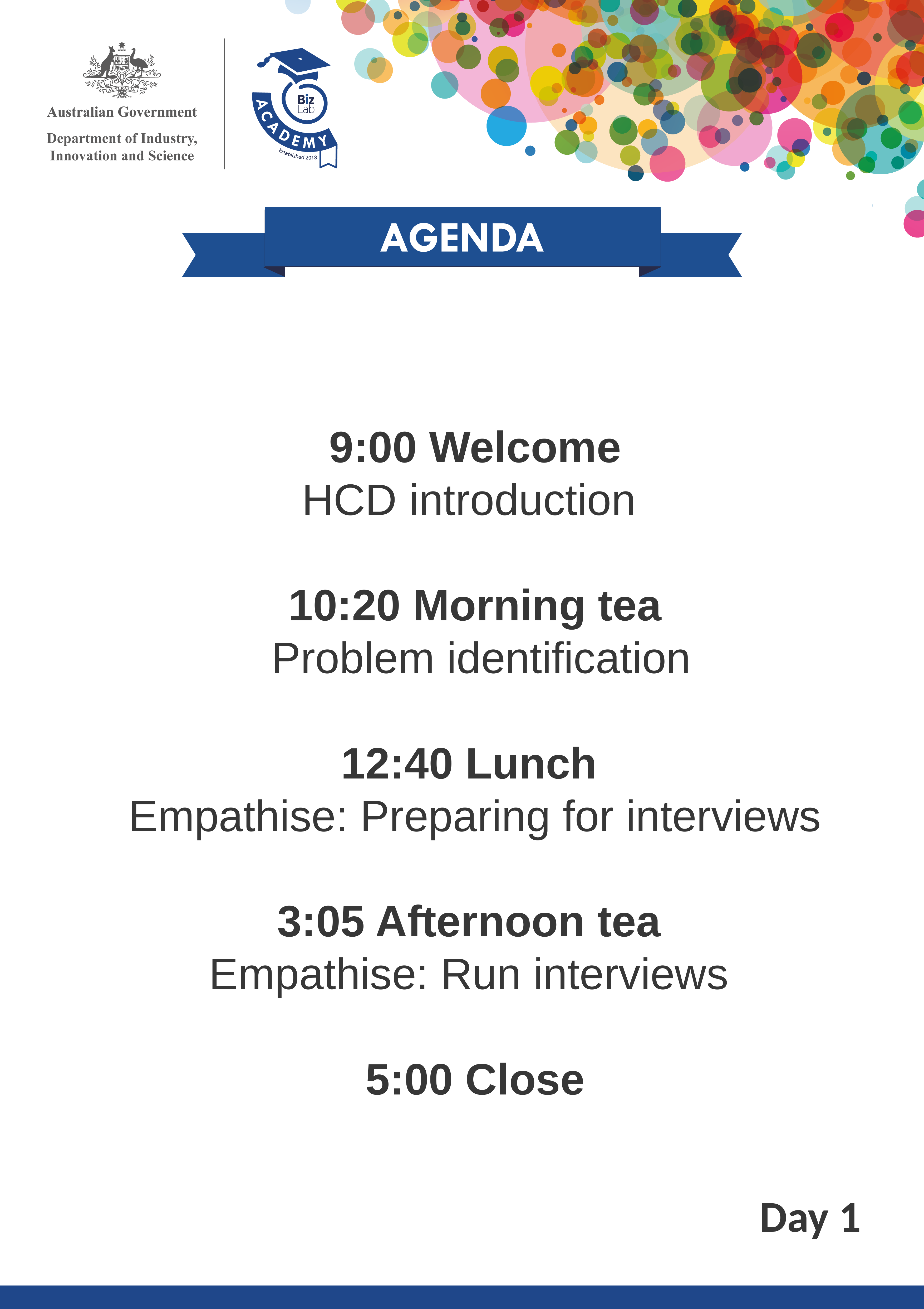

9:00 Welcome
HCD introduction

10:20 Morning tea
 Problem identification

12:40 Lunch
Empathise: Preparing for interviews

3:05 Afternoon tea
Empathise: Run interviews

5:00 Close
Day 1